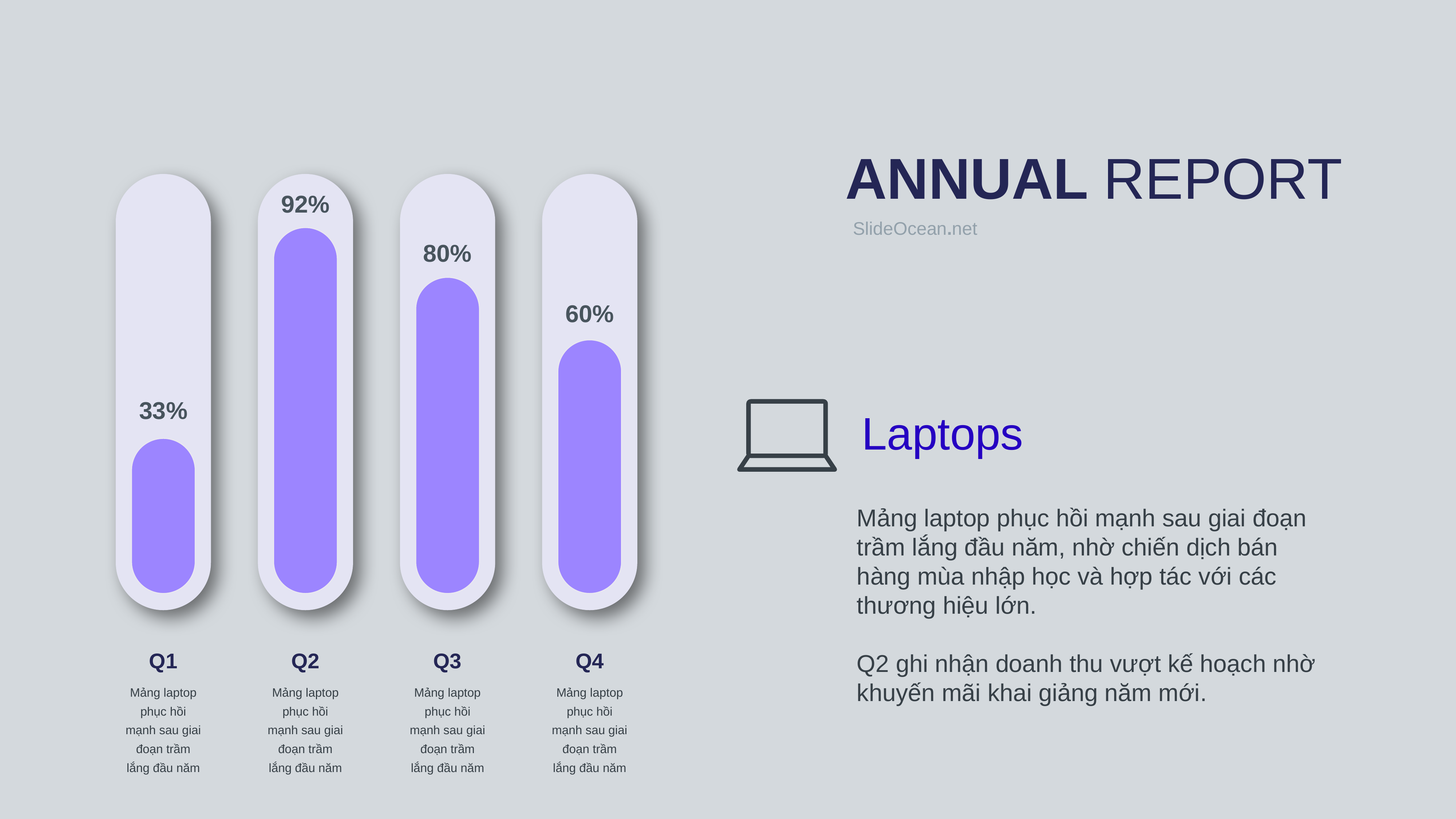

ANNUAL REPORT

92%
SlideOcean.net

80%

60%

33%

Laptops

Mảng laptop phục hồi mạnh sau giai đoạn trầm lắng đầu năm, nhờ chiến dịch bán hàng mùa nhập học và hợp tác với các thương hiệu lớn.

Q2 ghi nhận doanh thu vượt kế hoạch nhờ khuyến mãi khai giảng năm mới.
Q1
Q2
Q3
Q4
Mảng laptop phục hồi mạnh sau giai đoạn trầm lắng đầu năm
Mảng laptop phục hồi mạnh sau giai đoạn trầm lắng đầu năm
Mảng laptop phục hồi mạnh sau giai đoạn trầm lắng đầu năm
Mảng laptop phục hồi mạnh sau giai đoạn trầm lắng đầu năm